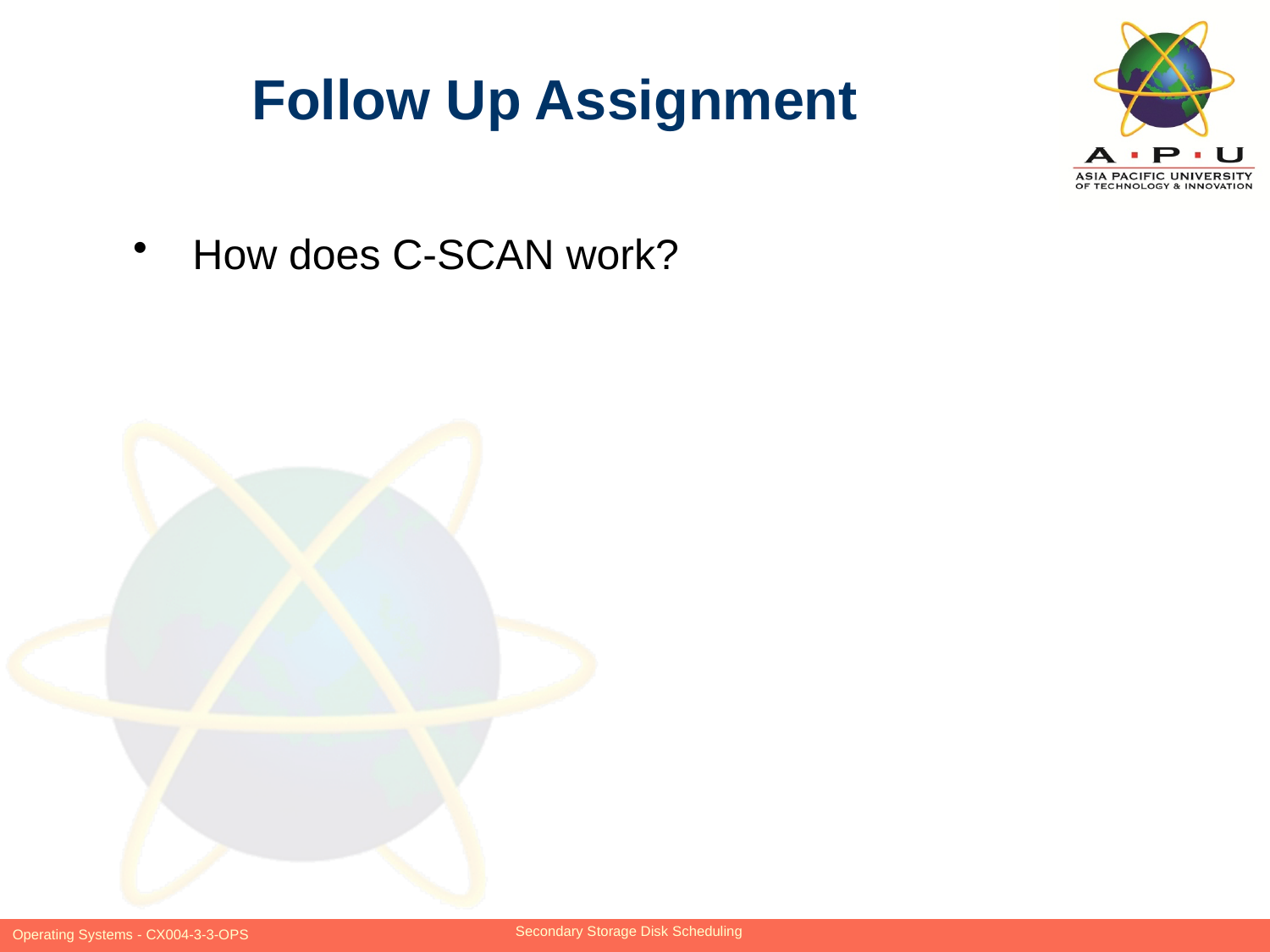

Follow Up Assignment

 How does C-SCAN work?

Slide 12 of 15